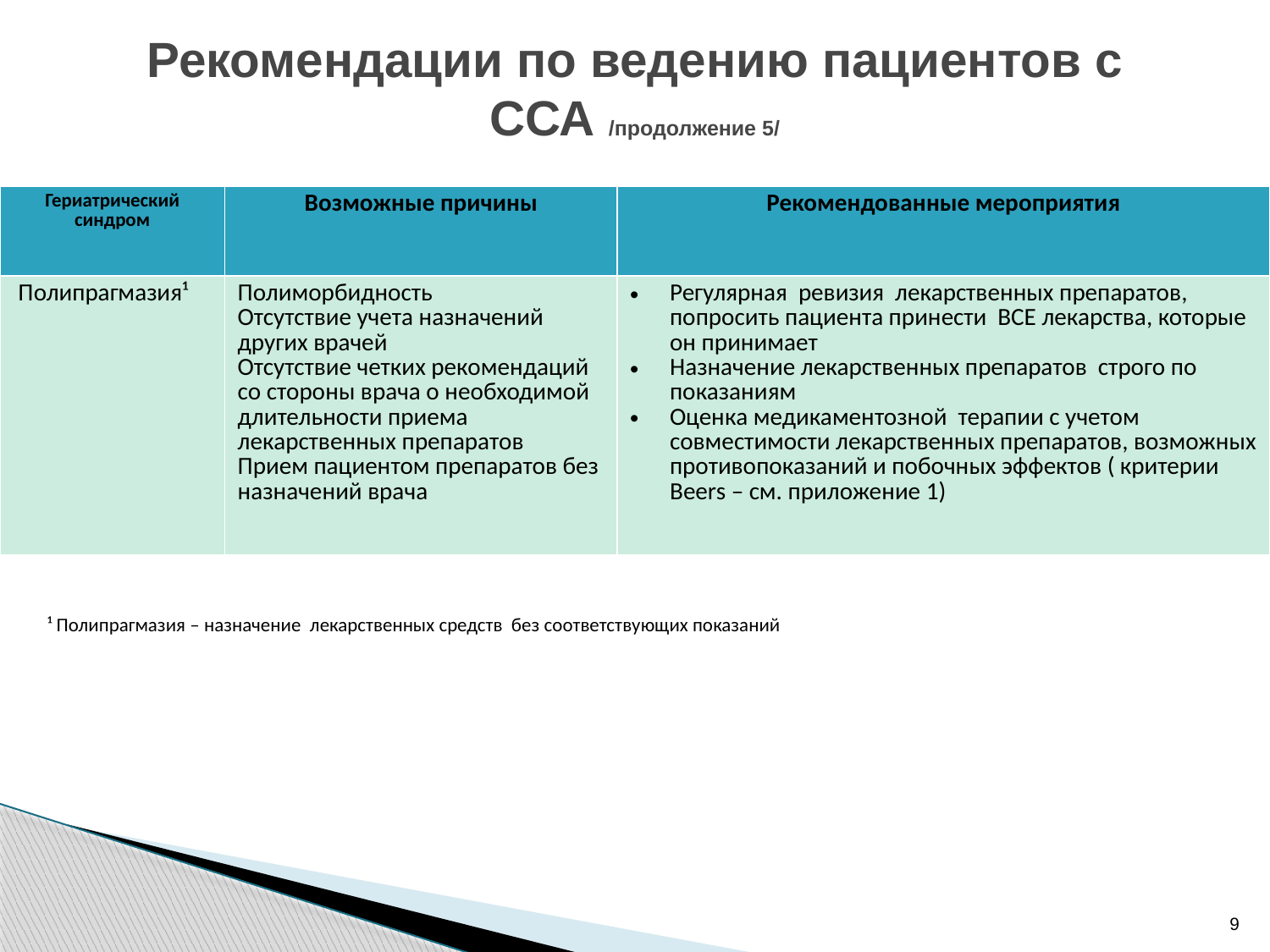

# Рекомендации по ведению пациентов с ССА /продолжение 5/
| Гериатрический синдром | Возможные причины | Рекомендованные мероприятия |
| --- | --- | --- |
| Полипрагмазия¹ | Полиморбидность Отсутствие учета назначений других врачей Отсутствие четких рекомендаций со стороны врача о необходимой длительности приема лекарственных препаратов Прием пациентом препаратов без назначений врача | Регулярная ревизия лекарственных препаратов, попросить пациента принести ВСЕ лекарства, которые он принимает Назначение лекарственных препаратов строго по показаниям Оценка медикаментозной терапии с учетом совместимости лекарственных препаратов, возможных противопоказаний и побочных эффектов ( критерии Beers – см. приложение 1) |
¹ Полипрагмазия – назначение  лекарственных средств  без соответствующих показаний
9